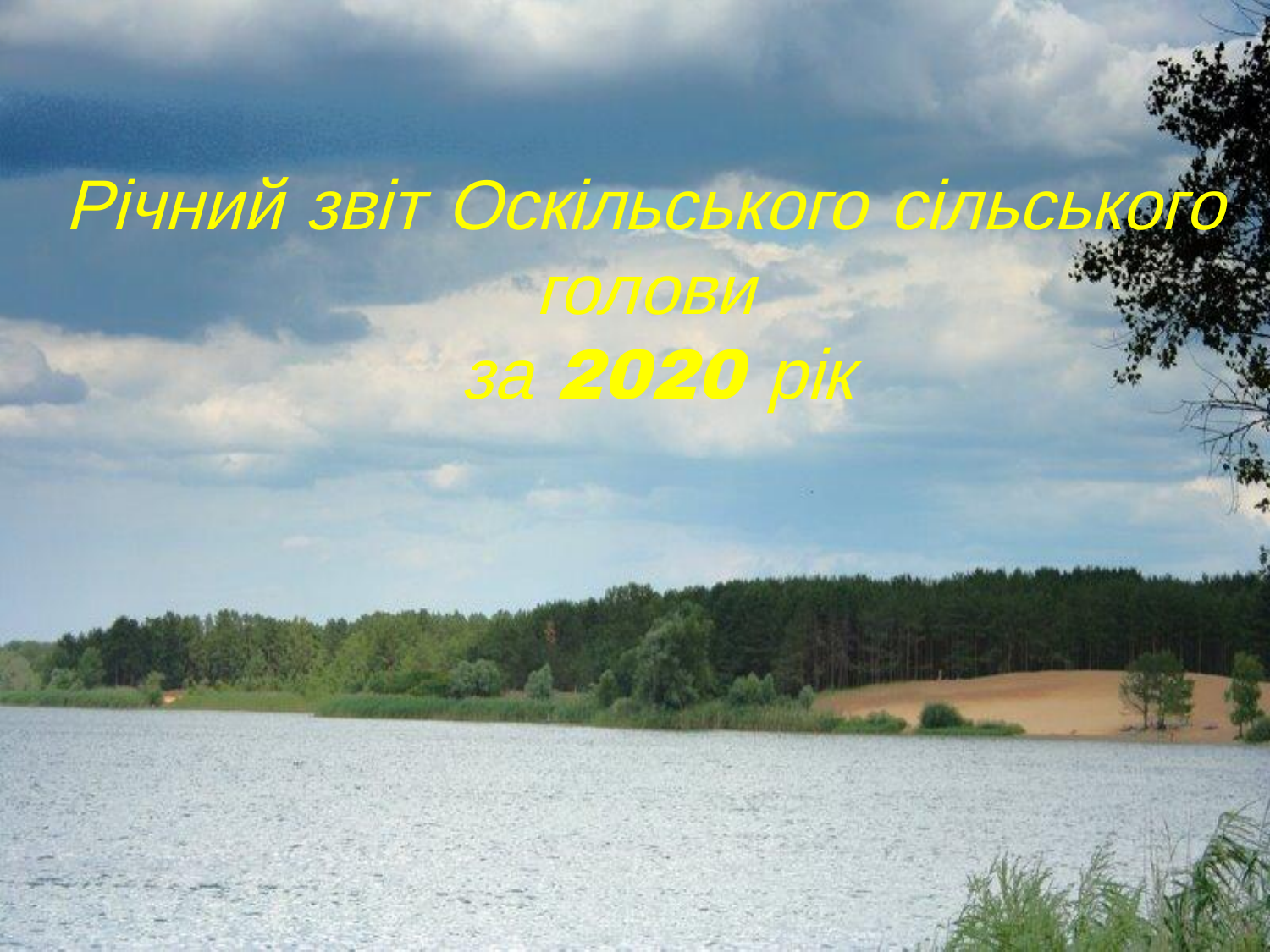

Річний звіт Оскільського сільського голови
 за 2020 рік